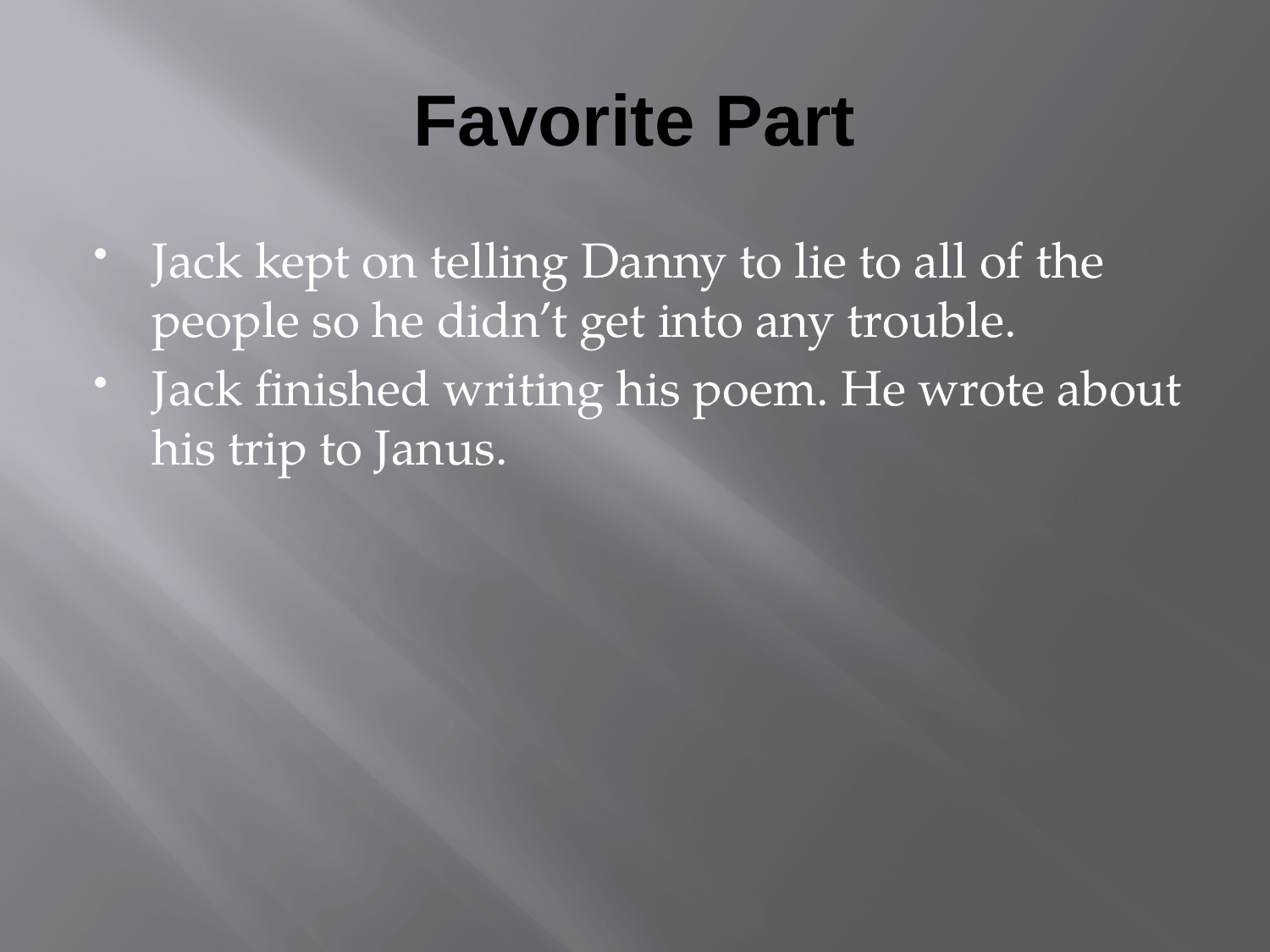

# Favorite Part
Jack kept on telling Danny to lie to all of the people so he didn’t get into any trouble.
Jack finished writing his poem. He wrote about his trip to Janus.